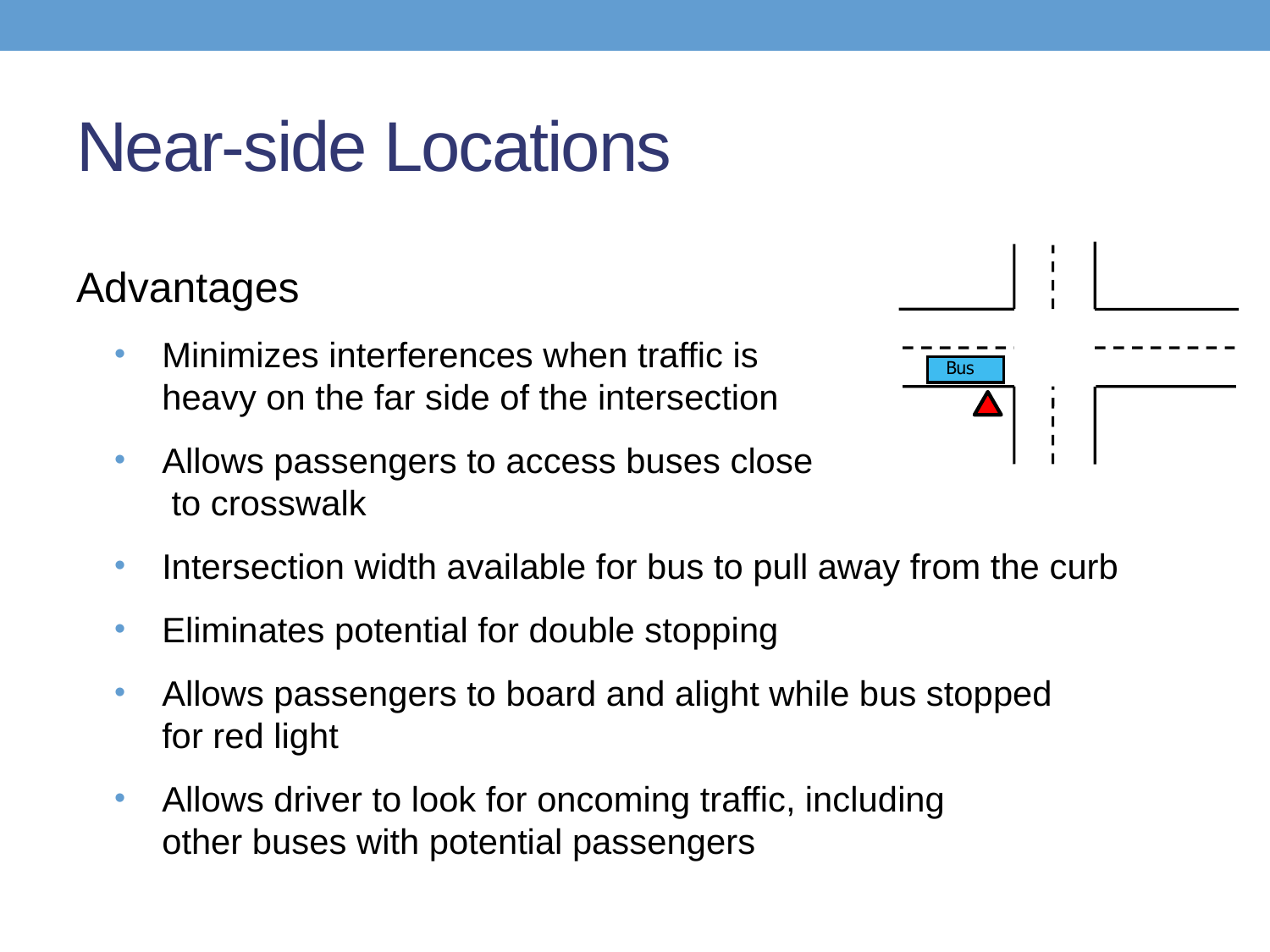

# Near-side Locations

Bus

Advantages
Minimizes interferences when traffic is
heavy on the far side of the intersection
Allows passengers to access buses close
 to crosswalk
Intersection width available for bus to pull away from the curb
Eliminates potential for double stopping
Allows passengers to board and alight while bus stopped
for red light
Allows driver to look for oncoming traffic, including
other buses with potential passengers